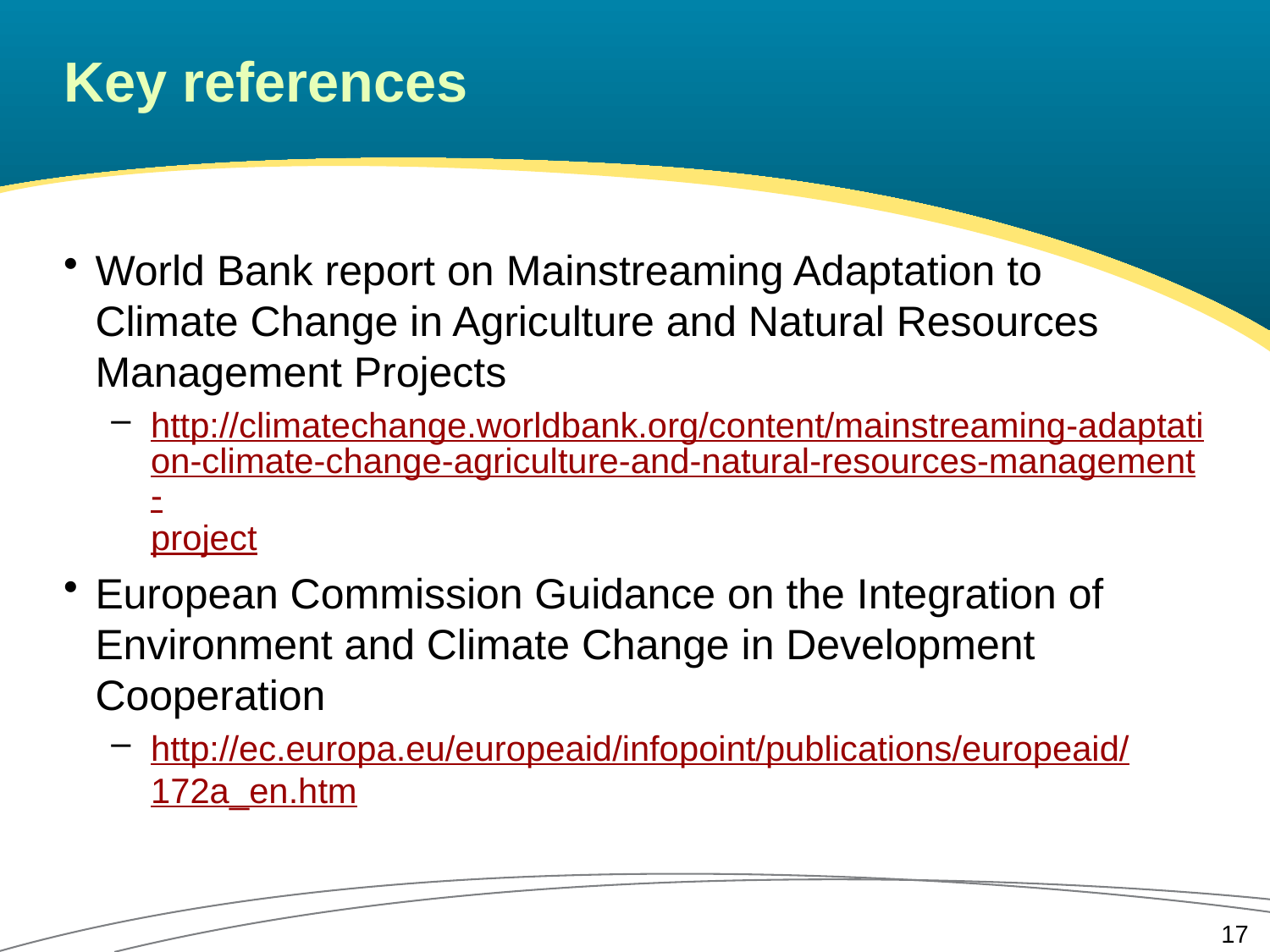

# Key references
World Bank report on Mainstreaming Adaptation to
Climate Change in Agriculture and Natural Resources Management Projects
http://climatechange.worldbank.org/content/mainstreaming-adaptation-climate-change-agriculture-and-natural-resources-management-project
European Commission Guidance on the Integration of Environment and Climate Change in Development Cooperation
http://ec.europa.eu/europeaid/infopoint/publications/europeaid/172a_en.htm
17